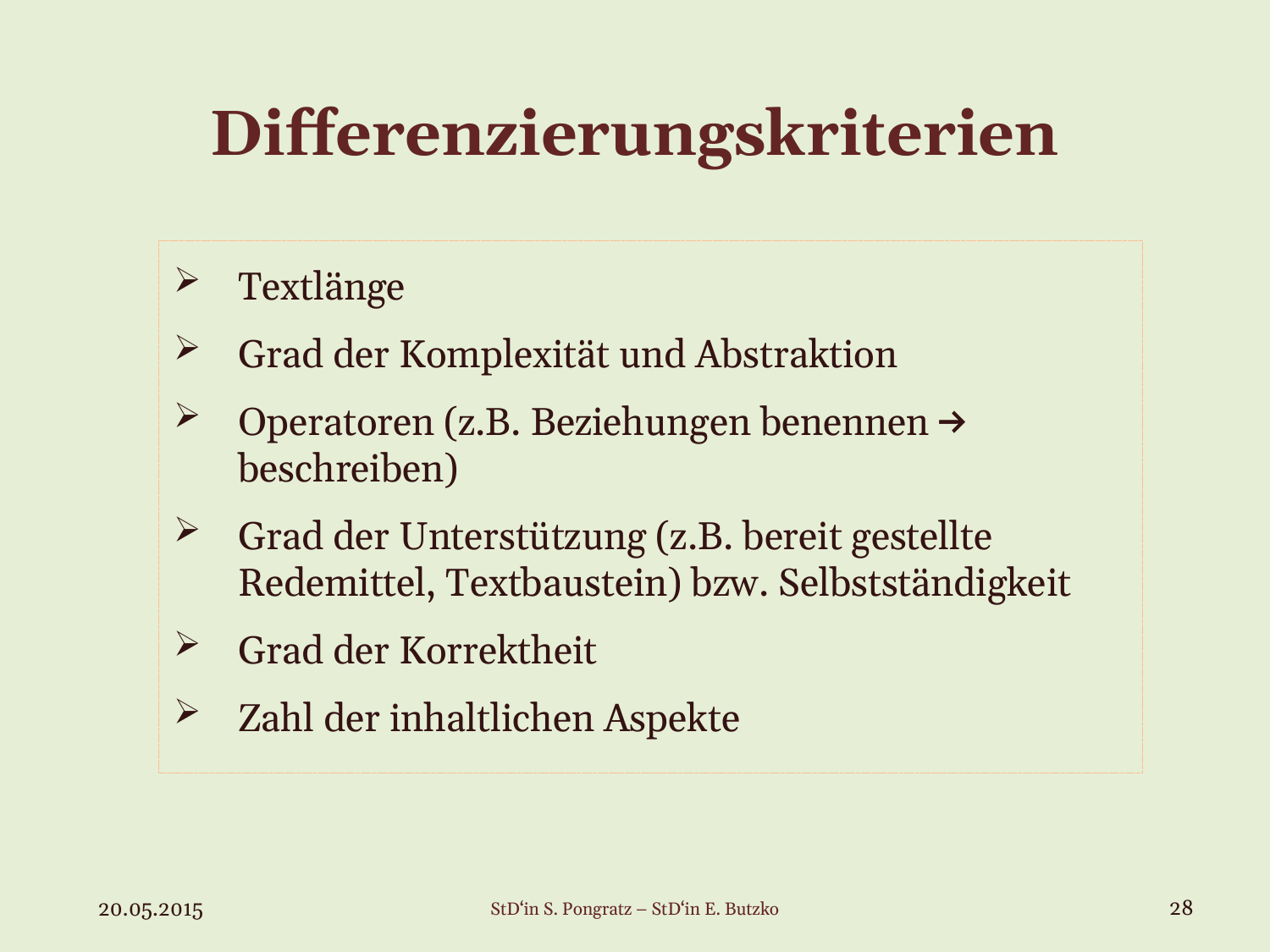

# Differenzierungskriterien
Textlänge
Grad der Komplexität und Abstraktion
Operatoren (z.B. Beziehungen benennen → beschreiben)
Grad der Unterstützung (z.B. bereit gestellte Redemittel, Textbaustein) bzw. Selbstständigkeit
Grad der Korrektheit
Zahl der inhaltlichen Aspekte

20.05.2015
StD‘in S. Pongratz – StD‘in E. Butzko
28